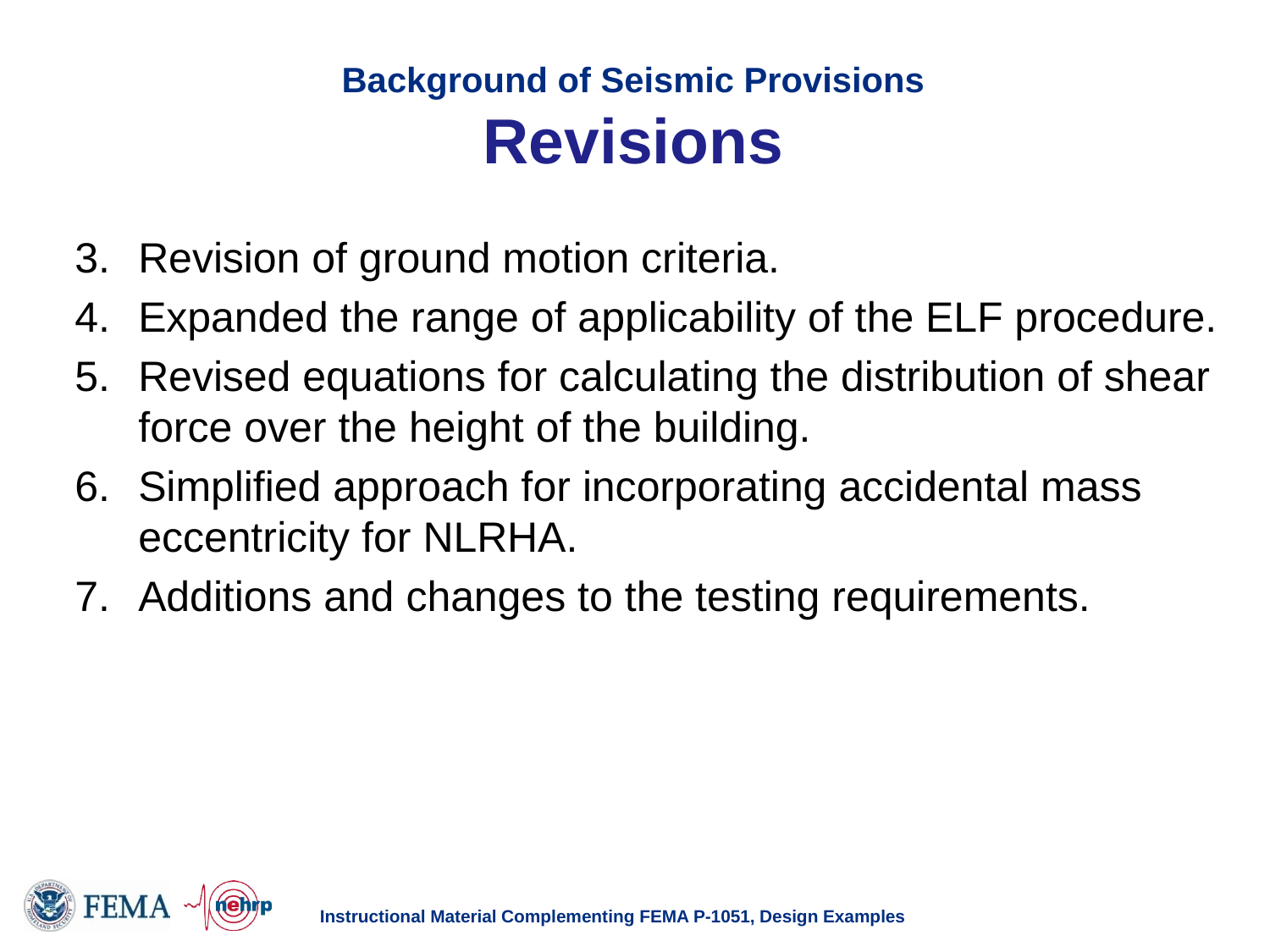

# Background of Seismic Provisions Revisions
Revision of ground motion criteria.
Expanded the range of applicability of the ELF procedure.
Revised equations for calculating the distribution of shear force over the height of the building.
Simplified approach for incorporating accidental mass eccentricity for NLRHA.
Additions and changes to the testing requirements.
Instructional Material Complementing FEMA P-1051, Design Examples